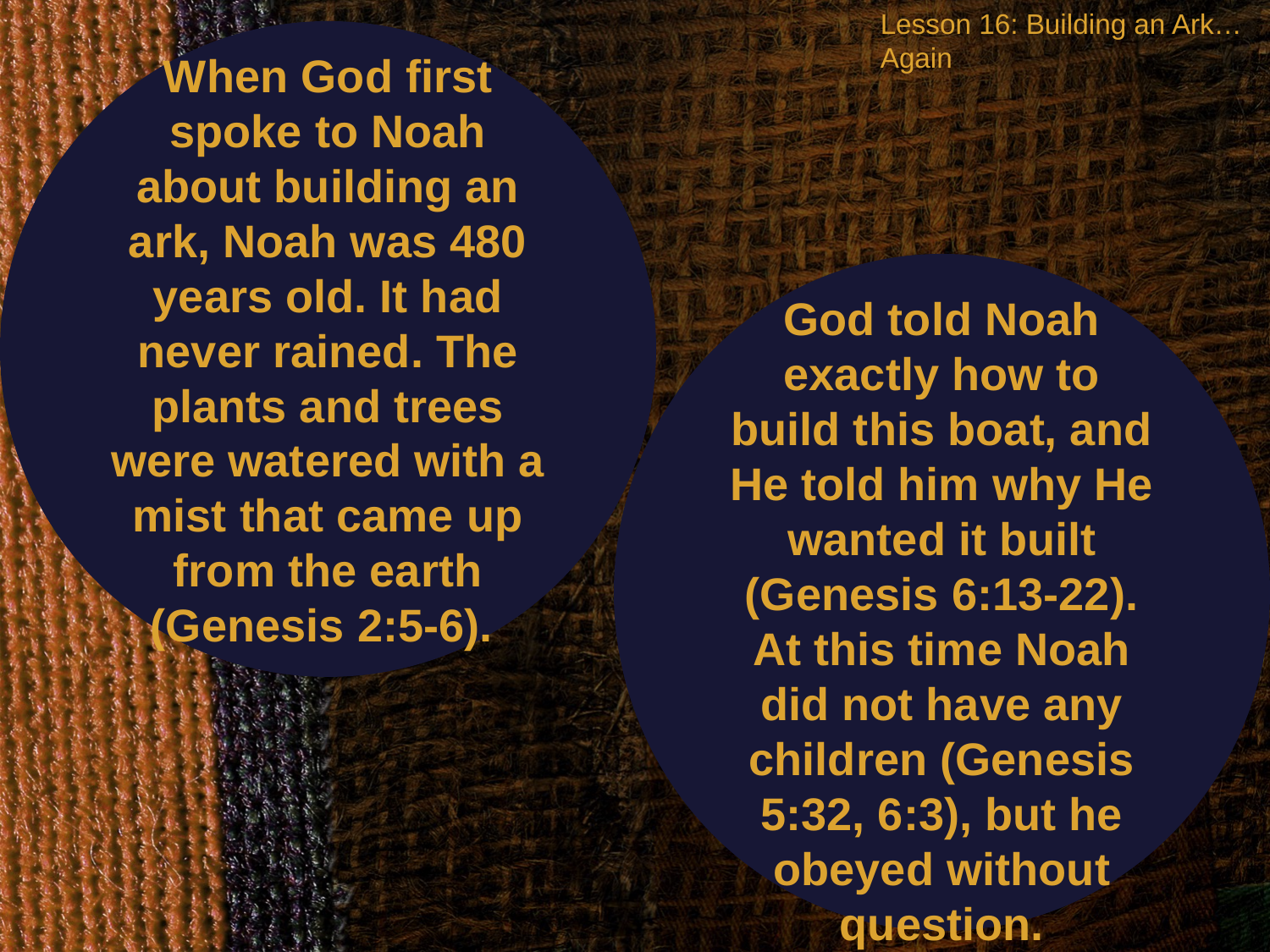

Lesson 16: Building an Ark…Again
When God first spoke to Noah about building an ark, Noah was 480 years old. It had never rained. The plants and trees were watered with a mist that came up from the earth (Genesis 2:5-6).

God told Noah exactly how to build this boat, and He told him why He wanted it built (Genesis 6:13-22). At this time Noah did not have any children (Genesis 5:32, 6:3), but he obeyed without question.